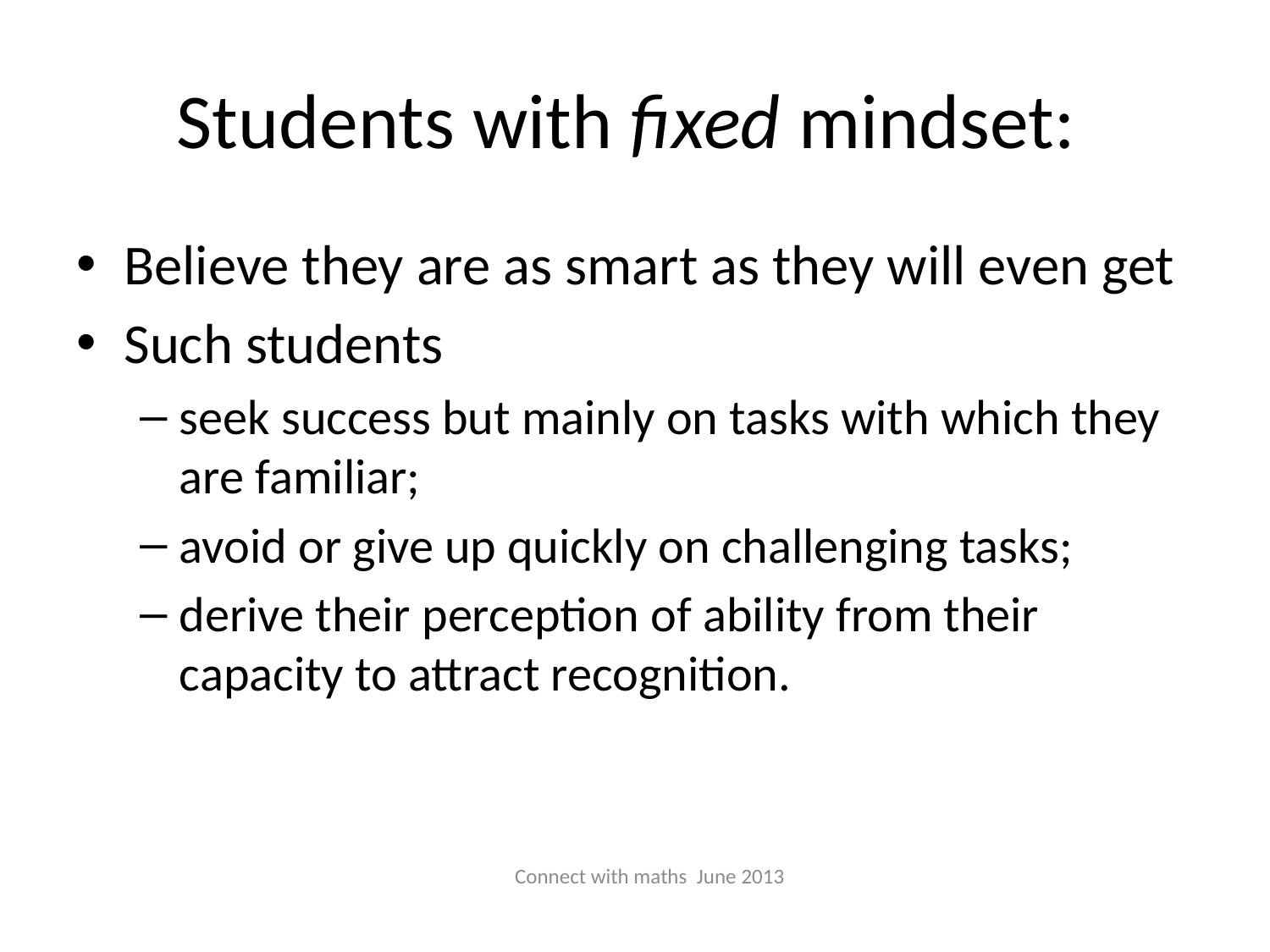

# Students with fixed mindset:
Believe they are as smart as they will even get
Such students
seek success but mainly on tasks with which they are familiar;
avoid or give up quickly on challenging tasks;
derive their perception of ability from their capacity to attract recognition.
Connect with maths  June 2013